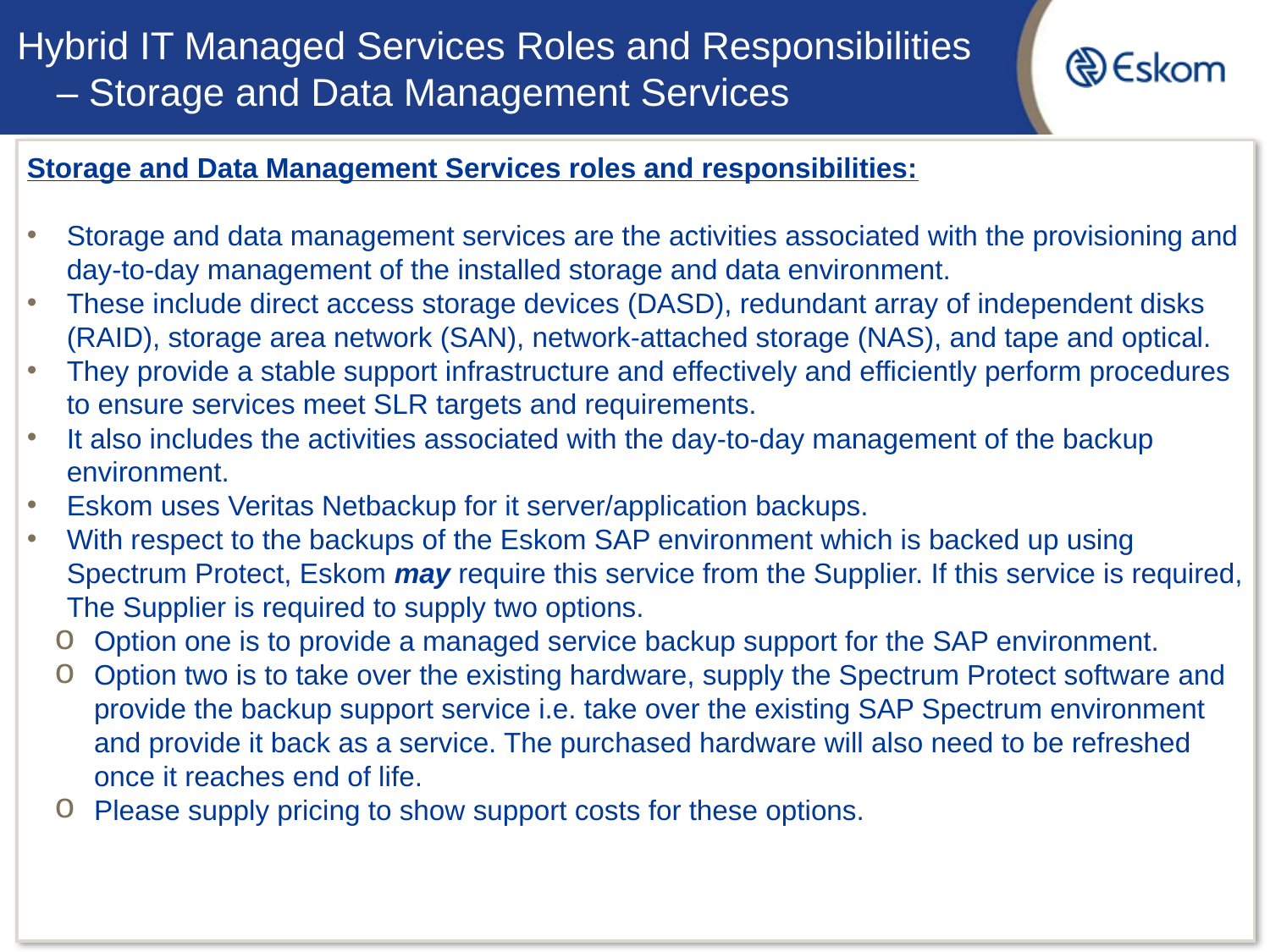

# Hybrid IT Managed Services Roles and Responsibilities – Storage and Data Management Services
Storage and Data Management Services roles and responsibilities:

Storage and data management services are the activities associated with the provisioning and day‑to‑day management of the installed storage and data environment.
These include direct access storage devices (DASD), redundant array of independent disks (RAID), storage area network (SAN), network-attached storage (NAS), and tape and optical.
They provide a stable support infrastructure and effectively and efficiently perform procedures to ensure services meet SLR targets and requirements.
It also includes the activities associated with the day‑to‑day management of the backup environment.
Eskom uses Veritas Netbackup for it server/application backups.
With respect to the backups of the Eskom SAP environment which is backed up using Spectrum Protect, Eskom may require this service from the Supplier. If this service is required, The Supplier is required to supply two options.
Option one is to provide a managed service backup support for the SAP environment.
Option two is to take over the existing hardware, supply the Spectrum Protect software and provide the backup support service i.e. take over the existing SAP Spectrum environment and provide it back as a service. The purchased hardware will also need to be refreshed once it reaches end of life.
Please supply pricing to show support costs for these options.